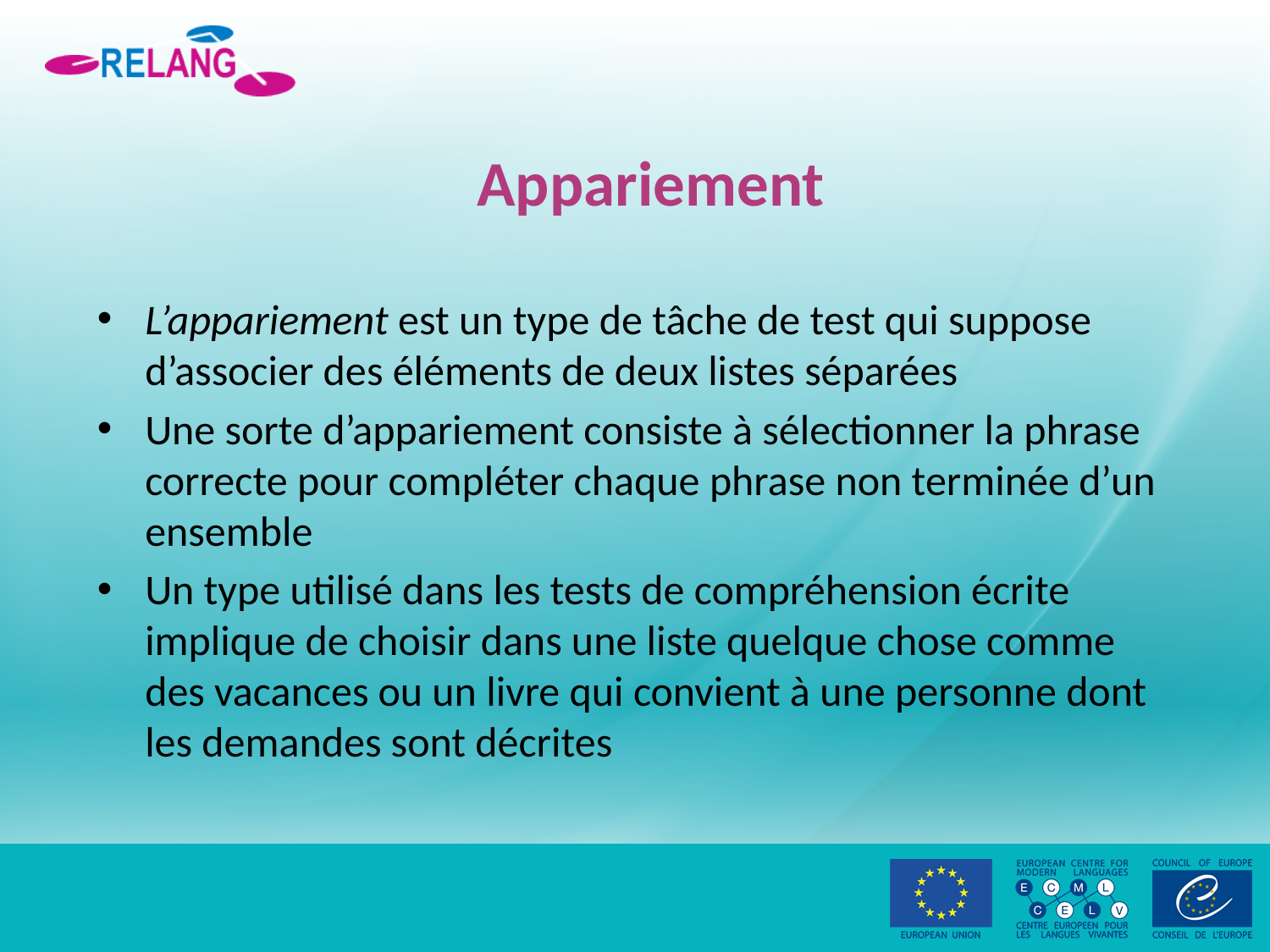

# Appariement
L’appariement est un type de tâche de test qui suppose d’associer des éléments de deux listes séparées
Une sorte d’appariement consiste à sélectionner la phrase correcte pour compléter chaque phrase non terminée d’un ensemble
Un type utilisé dans les tests de compréhension écrite implique de choisir dans une liste quelque chose comme des vacances ou un livre qui convient à une personne dont les demandes sont décrites